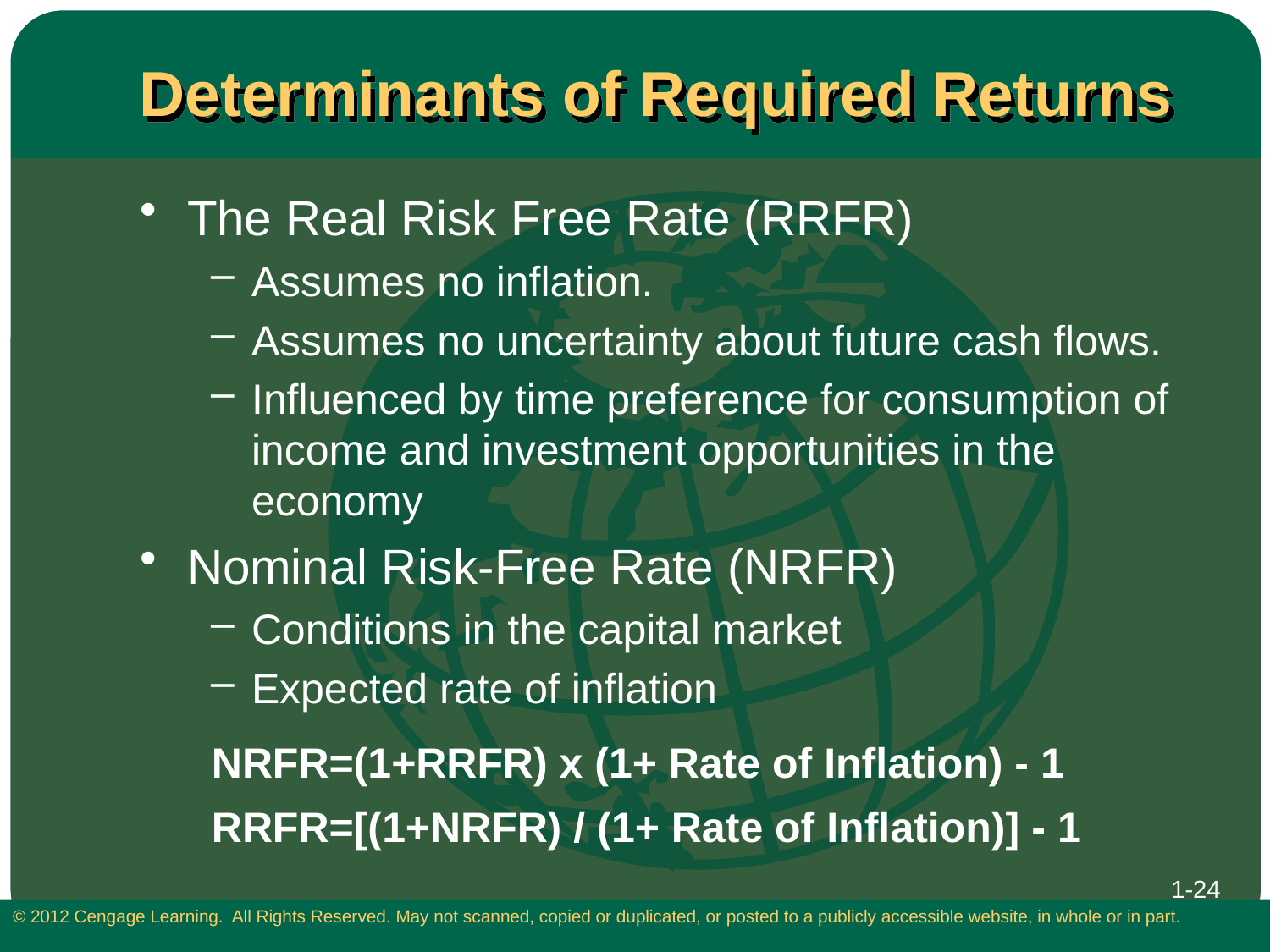

# Determinants of Required Returns
The Real Risk Free Rate (RRFR)
Assumes no inflation.
Assumes no uncertainty about future cash flows.
Influenced by time preference for consumption of income and investment opportunities in the economy
Nominal Risk-Free Rate (NRFR)
Conditions in the capital market
Expected rate of inflation
NRFR=(1+RRFR) x (1+ Rate of Inflation) - 1
RRFR=[(1+NRFR) / (1+ Rate of Inflation)] - 1
1-24
© 2012 Cengage Learning.  All Rights Reserved. May not scanned, copied or duplicated, or posted to a publicly accessible website, in whole or in part.